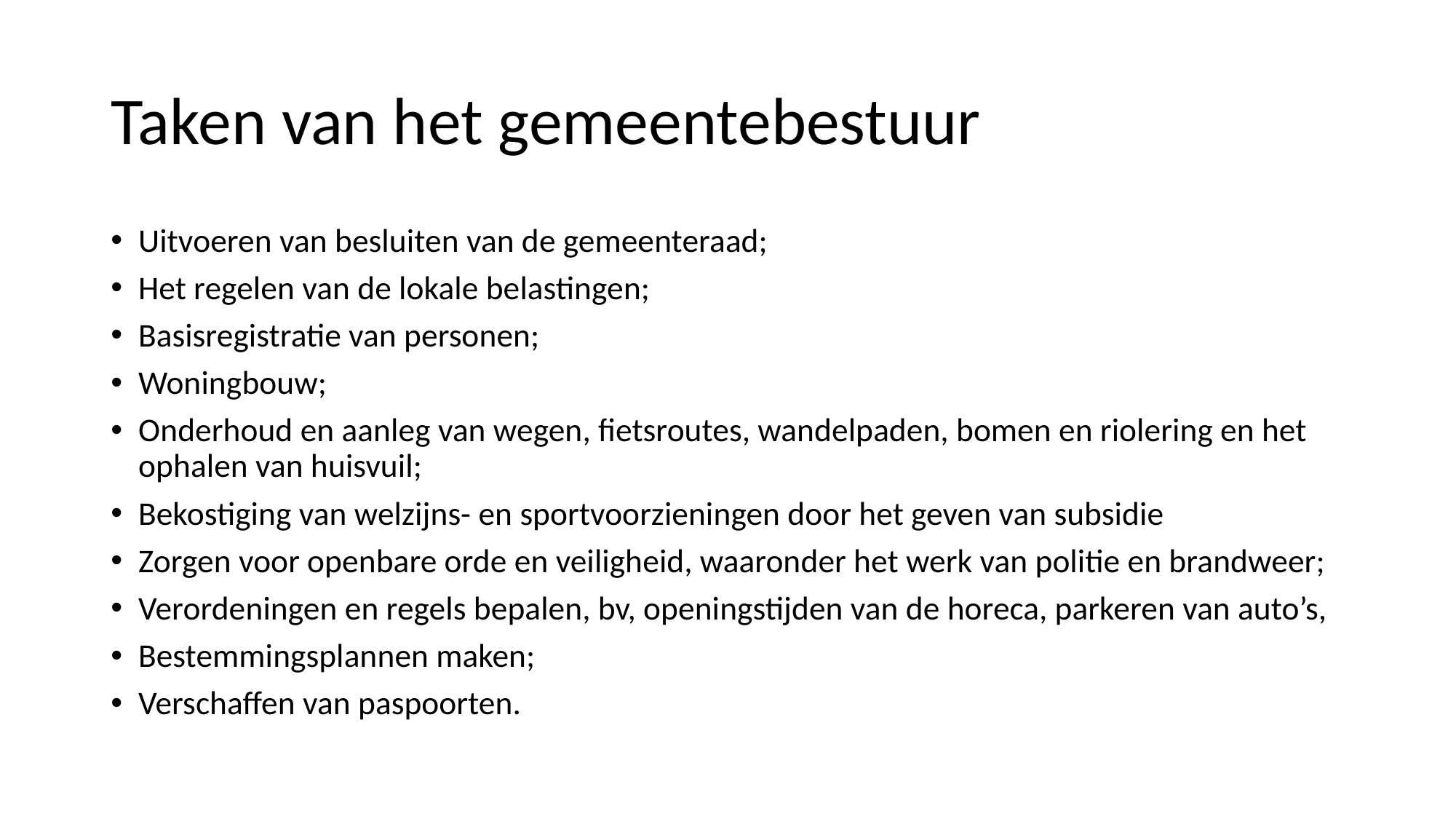

# Taken van het gemeentebestuur
Uitvoeren van besluiten van de gemeenteraad;
Het regelen van de lokale belastingen;
Basisregistratie van personen;
Woningbouw;
Onderhoud en aanleg van wegen, fietsroutes, wandelpaden, bomen en riolering en het ophalen van huisvuil;
Bekostiging van welzijns- en sportvoorzieningen door het geven van subsidie
Zorgen voor openbare orde en veiligheid, waaronder het werk van politie en brandweer;
Verordeningen en regels bepalen, bv, openingstijden van de horeca, parkeren van auto’s,
Bestemmingsplannen maken;
Verschaffen van paspoorten.